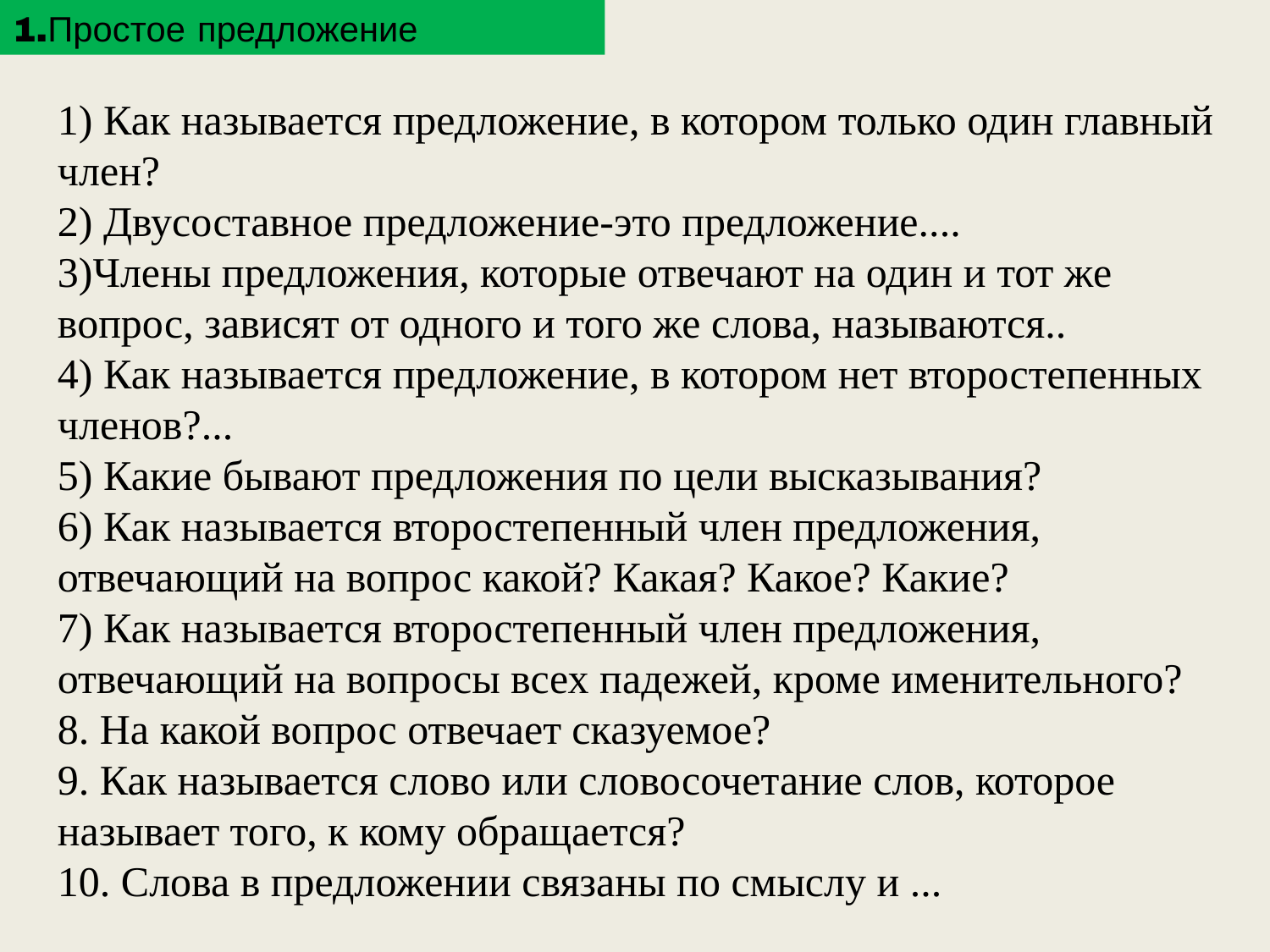

1.Простое предложение
1) Как называется предложение, в котором только один главный член?
2) Двусоставное предложение-это предложение....
3)Члены предложения, которые отвечают на один и тот же вопрос, зависят от одного и того же слова, называются..
4) Как называется предложение, в котором нет второстепенных членов?...
5) Какие бывают предложения по цели высказывания?
6) Как называется второстепенный член предложения, отвечающий на вопрос какой? Какая? Какое? Какие?
7) Как называется второстепенный член предложения, отвечающий на вопросы всех падежей, кроме именительного?
8. На какой вопрос отвечает сказуемое?
9. Как называется слово или словосочетание слов, которое называет того, к кому обращается?
10. Слова в предложении связаны по смыслу и ...